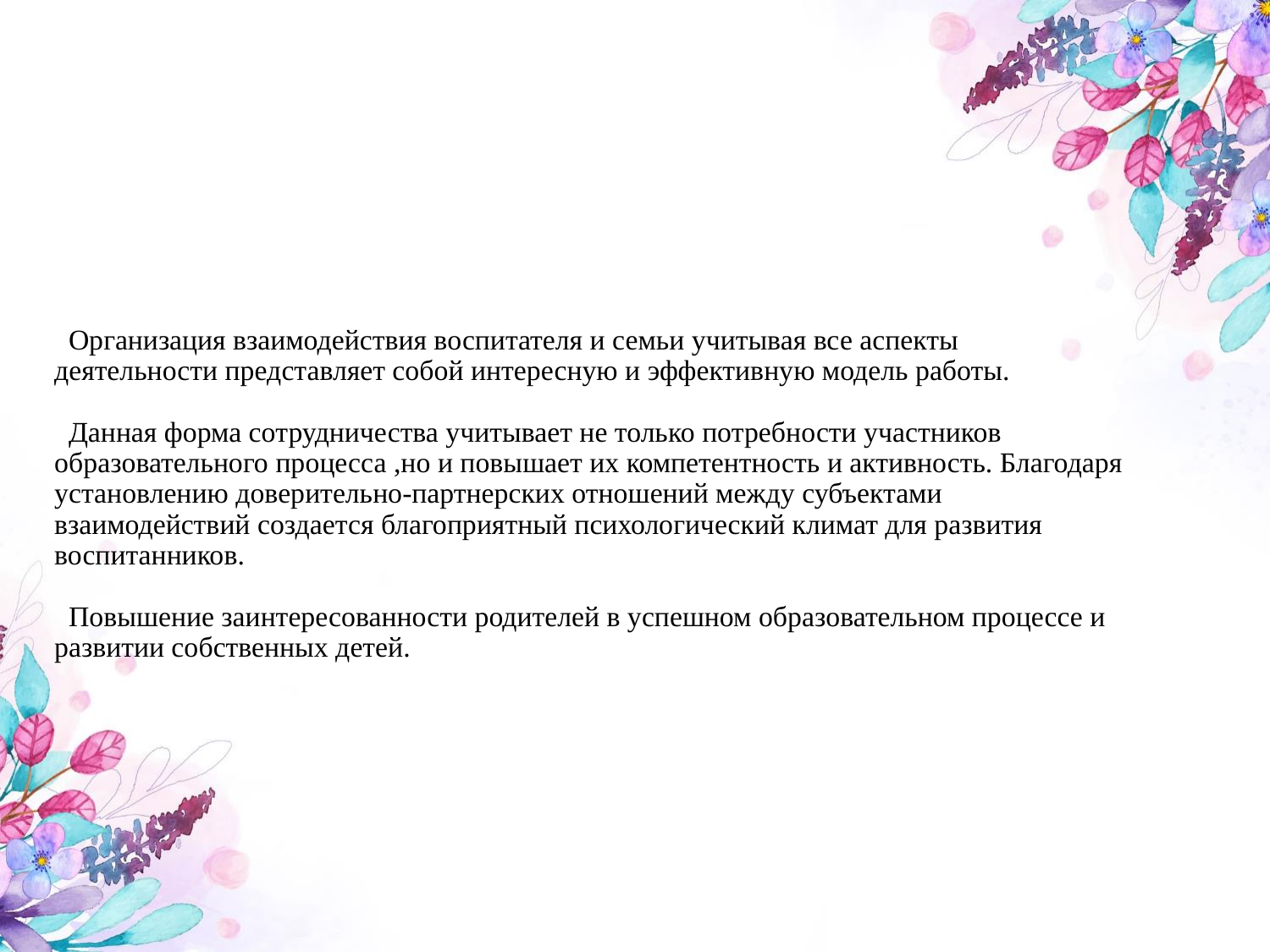

# Организация взаимодействия воспитателя и семьи учитывая все аспекты деятельности представляет собой интересную и эффективную модель работы. Данная форма сотрудничества учитывает не только потребности участников образовательного процесса ,но и повышает их компетентность и активность. Благодаря установлению доверительно-партнерских отношений между субъектами взаимодействий создается благоприятный психологический климат для развития воспитанников. Повышение заинтересованности родителей в успешном образовательном процессе и развитии собственных детей.